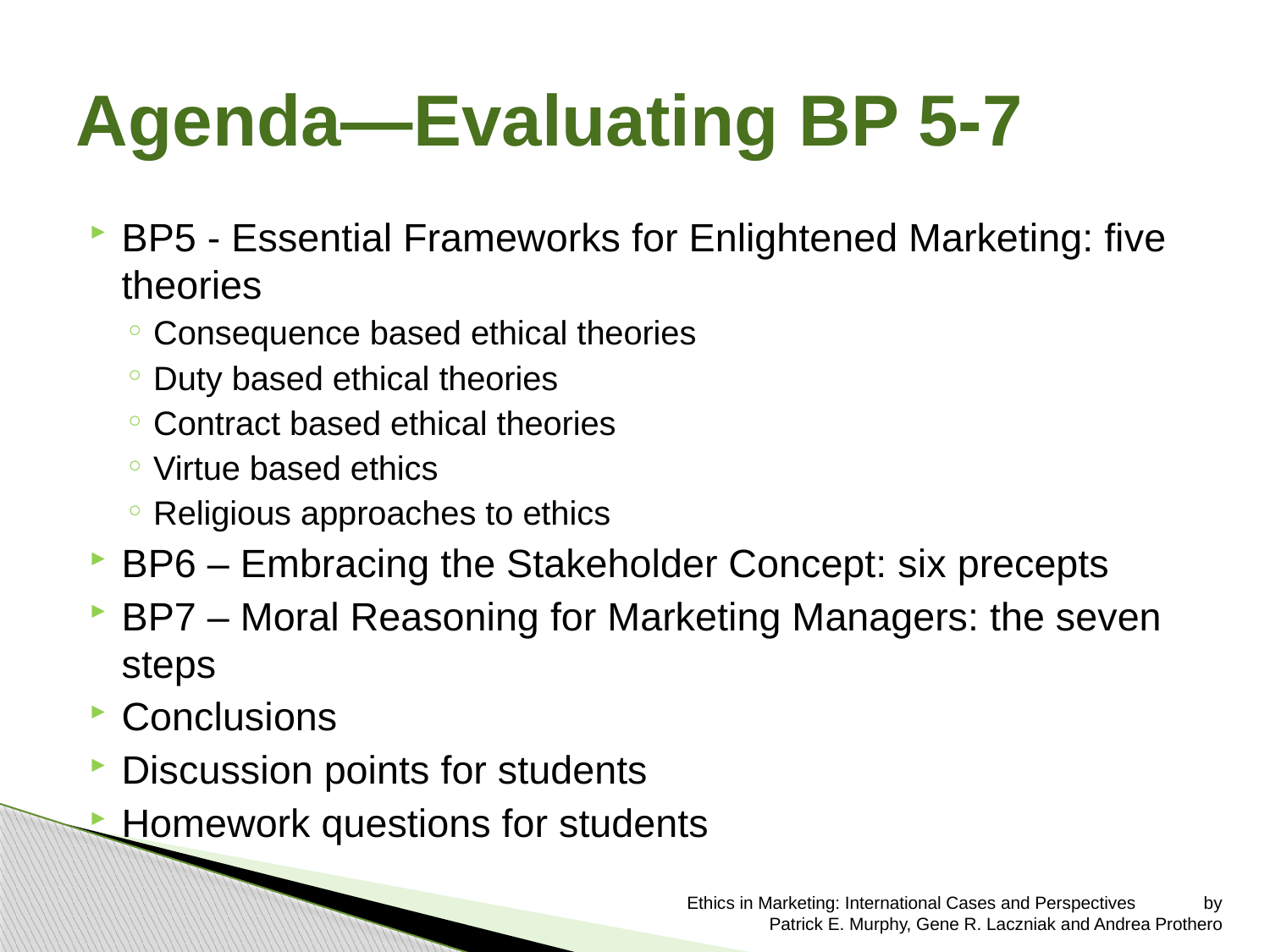

# Agenda—Evaluating BP 5-7
BP5 - Essential Frameworks for Enlightened Marketing: five theories
Consequence based ethical theories
Duty based ethical theories
Contract based ethical theories
Virtue based ethics
Religious approaches to ethics
BP6 – Embracing the Stakeholder Concept: six precepts
BP7 – Moral Reasoning for Marketing Managers: the seven steps
Conclusions
Discussion points for students
Homework questions for students

     Ethics in Marketing: International Cases and Perspectives              by Patrick E. Murphy, Gene R. Laczniak and Andrea Prothero